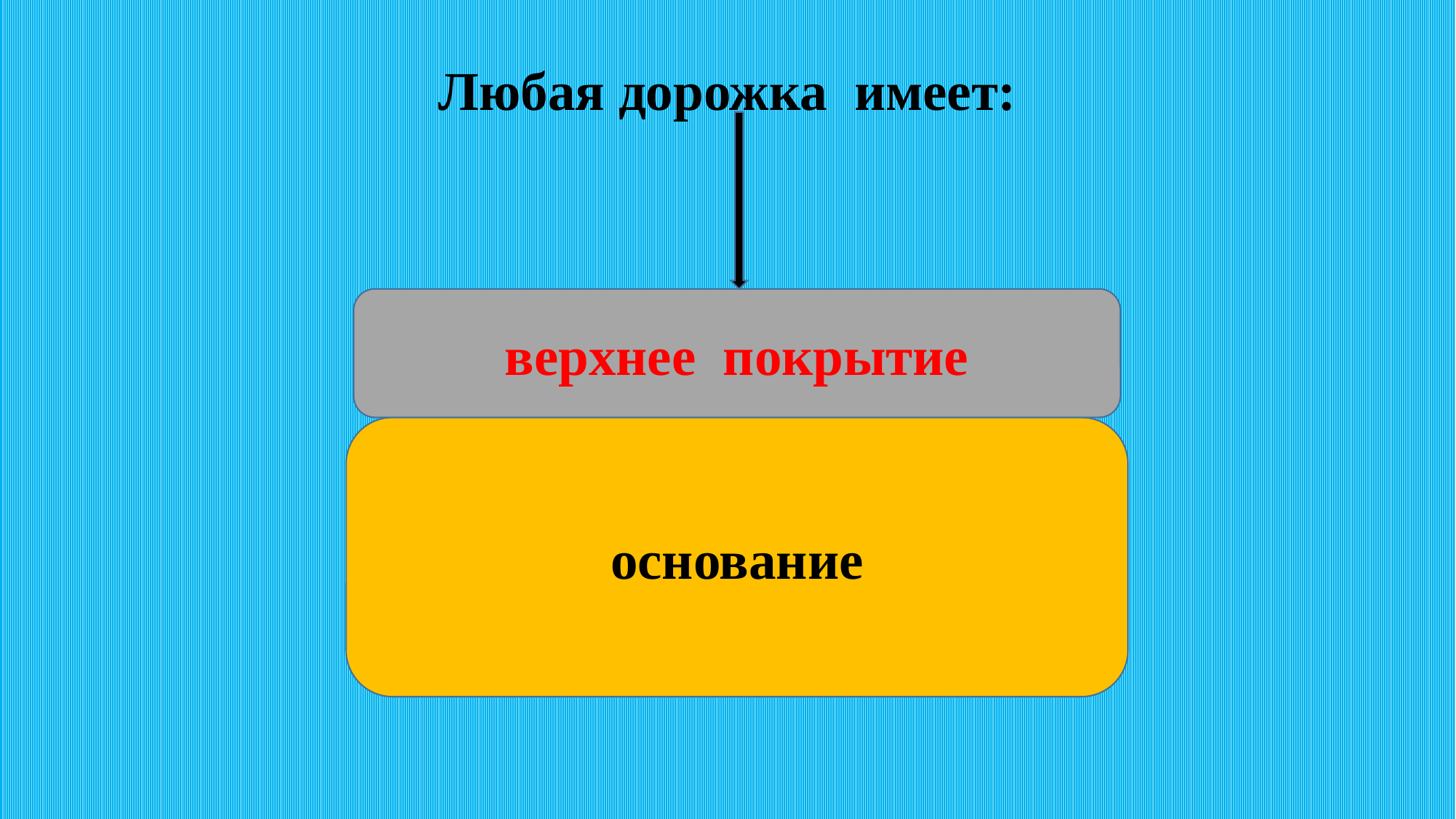

# Любая дорожка  имеет:

верхнее  покрытие
основание